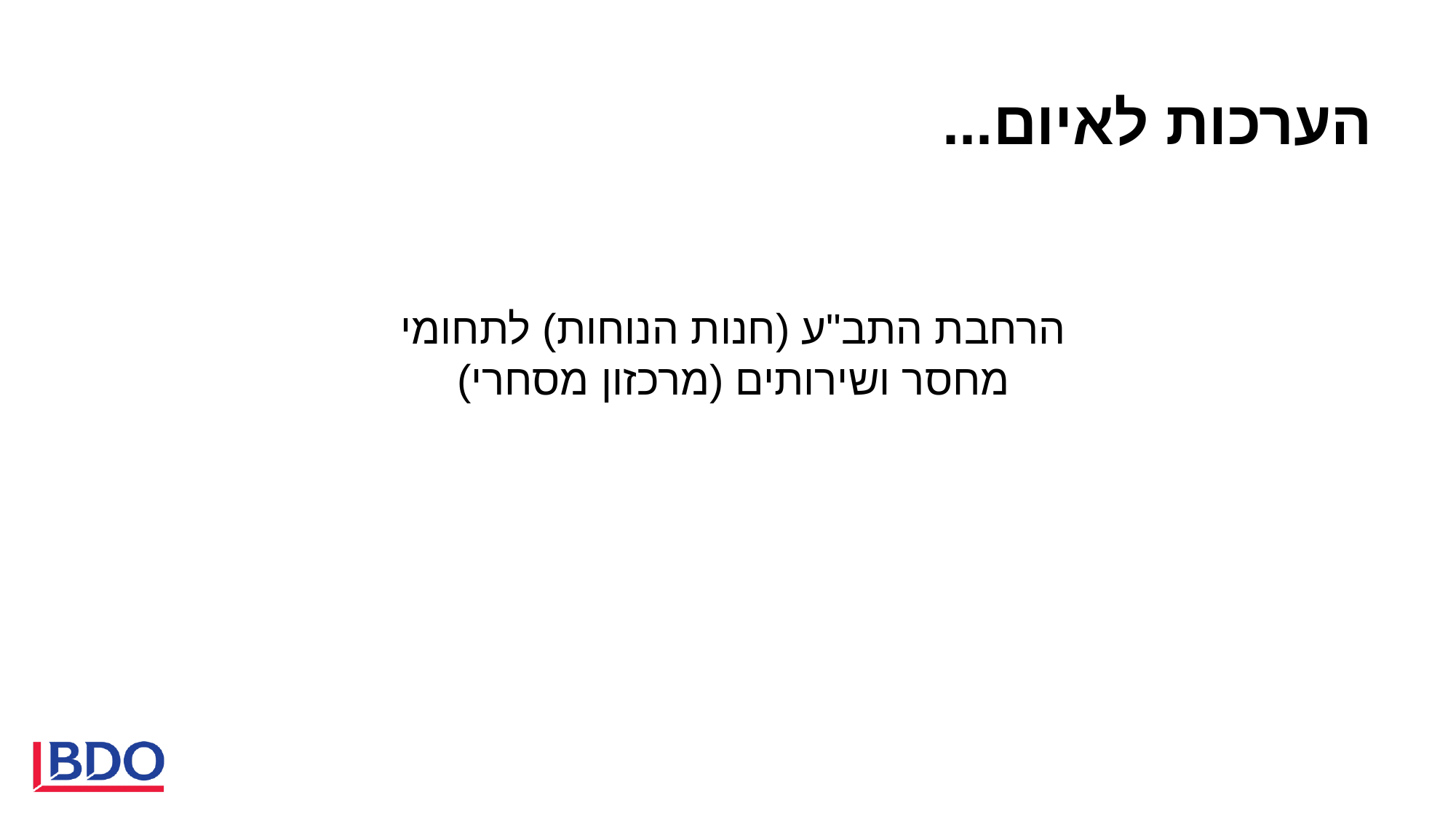

הערכות לאיום...
הרחבת התב"ע (חנות הנוחות) לתחומי מחסר ושירותים (מרכזון מסחרי)